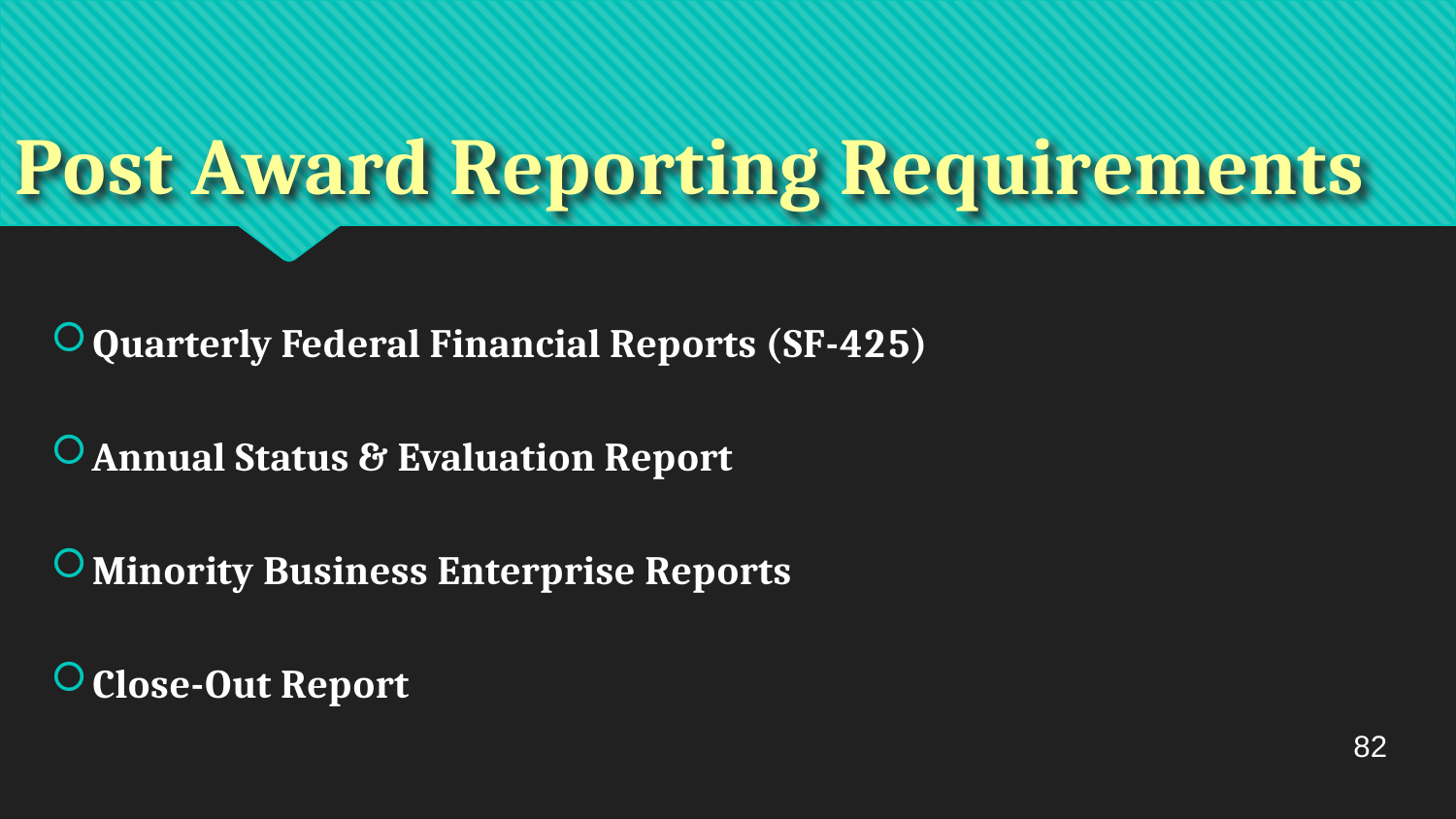

# Post Award Reporting Requirements
Quarterly Federal Financial Reports (SF-425)

Annual Status & Evaluation Report

Minority Business Enterprise Reports

Close-Out Report

82